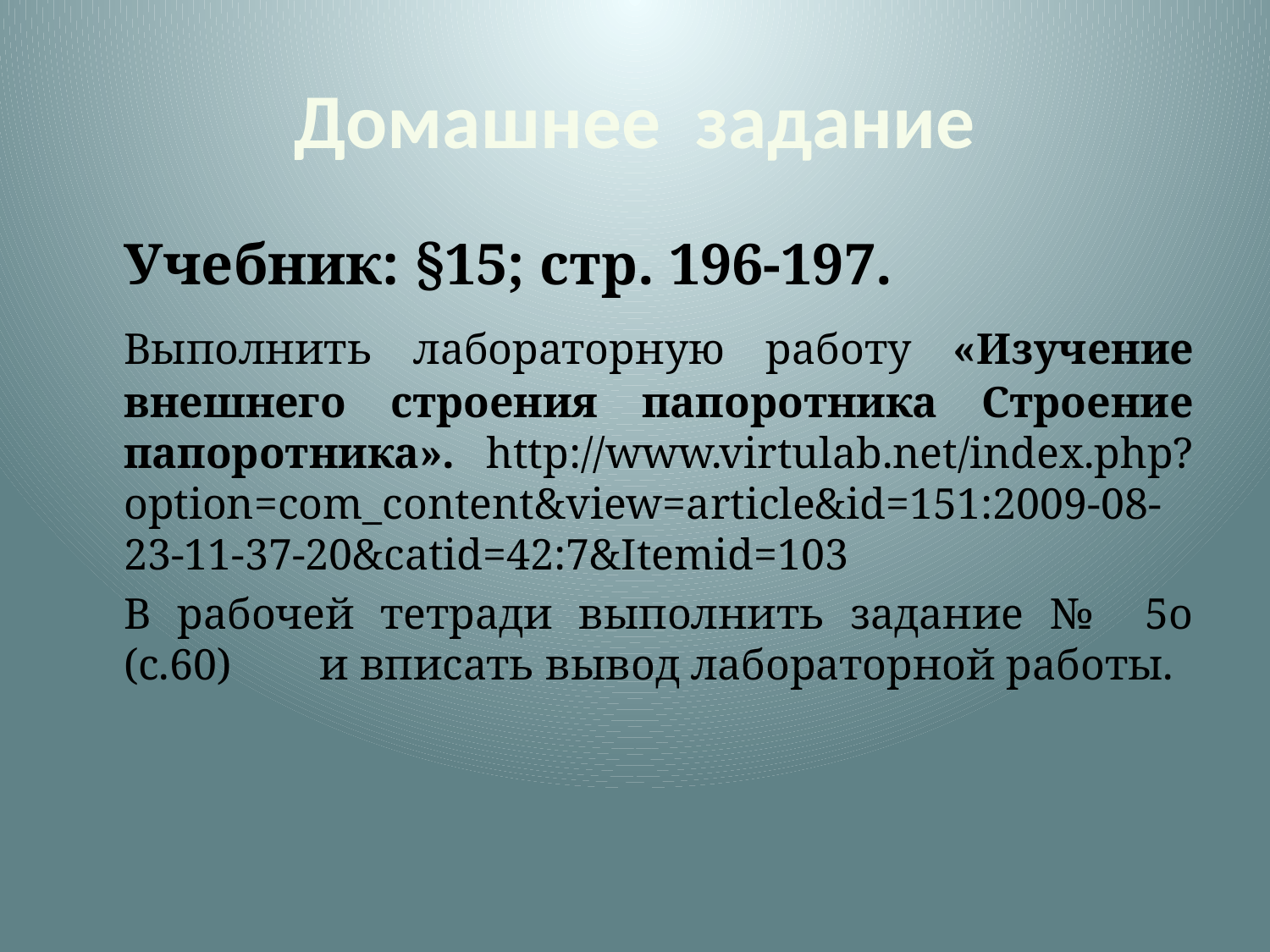

# Домашнее  задание
	Учебник: §15; стр. 196-197.
	Выполнить лабораторную работу «Изучение внешнего строения папоротника Строение папоротника». http://www.virtulab.net/index.php?option=com_content&view=article&id=151:2009-08-23-11-37-20&catid=42:7&Itemid=103
	В рабочей тетради выполнить задание №  5о (с.60)        и вписать вывод лабораторной работы.